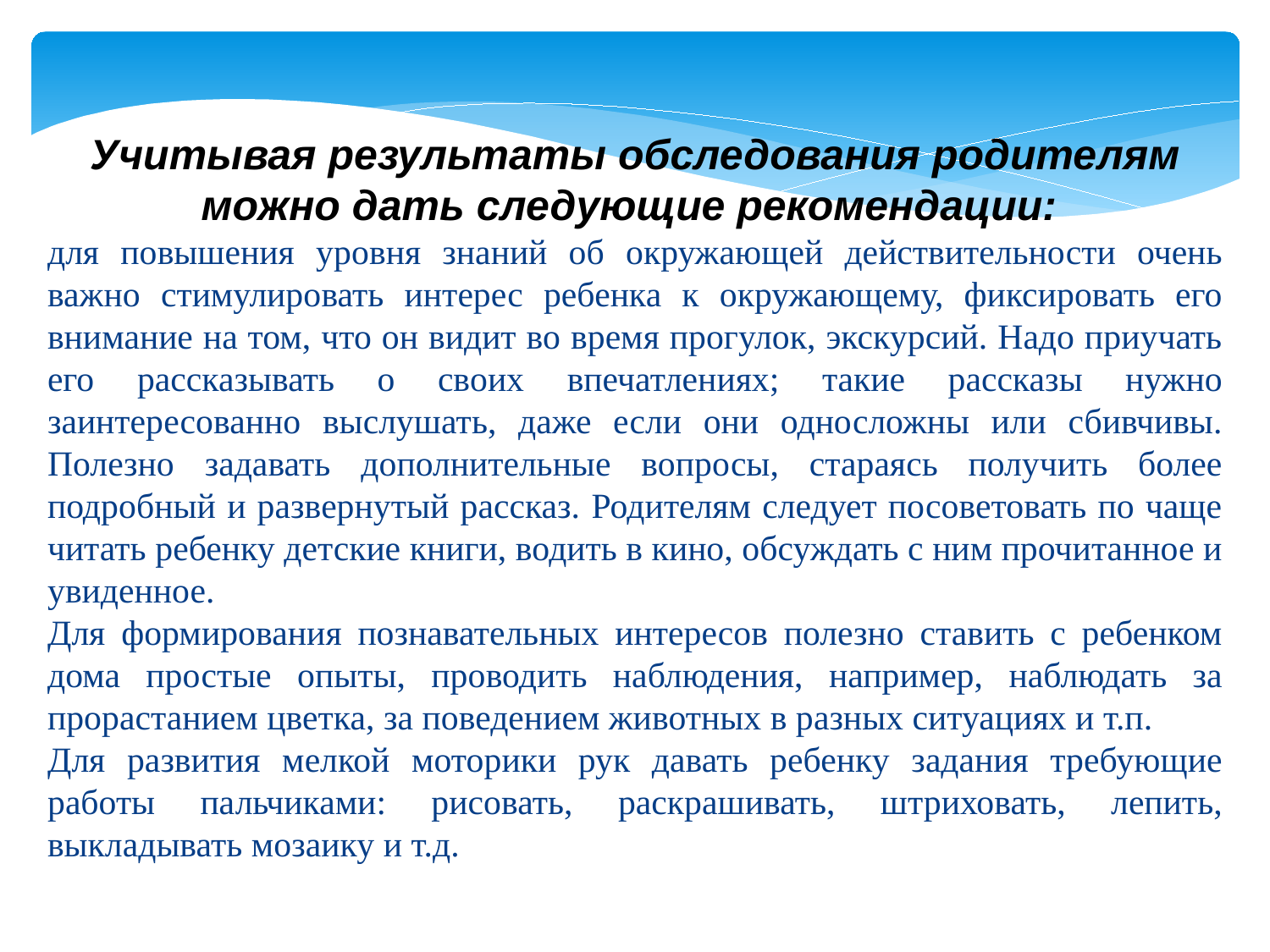

Учитывая результаты обследования родителям можно дать следующие рекомендации:
для повышения уровня знаний об окружающей действительности очень важно стимулировать интерес ребенка к окружающему, фиксировать его внимание на том, что он видит во время прогулок, экскурсий. Надо приучать его рассказывать о своих впечатлениях; такие рассказы нужно заинтересованно выслушать, даже если они односложны или сбивчивы. Полезно задавать дополнительные вопросы, стараясь получить более подробный и развернутый рассказ. Родителям следует посоветовать по чаще читать ребенку детские книги, водить в кино, обсуждать с ним прочитанное и увиденное.
Для формирования познавательных интересов полезно ставить с ребенком дома простые опыты, проводить наблюдения, например, наблюдать за прорастанием цветка, за поведением животных в разных ситуациях и т.п.
Для развития мелкой моторики рук давать ребенку задания требующие работы пальчиками: рисовать, раскрашивать, штриховать, лепить, выкладывать мозаику и т.д.